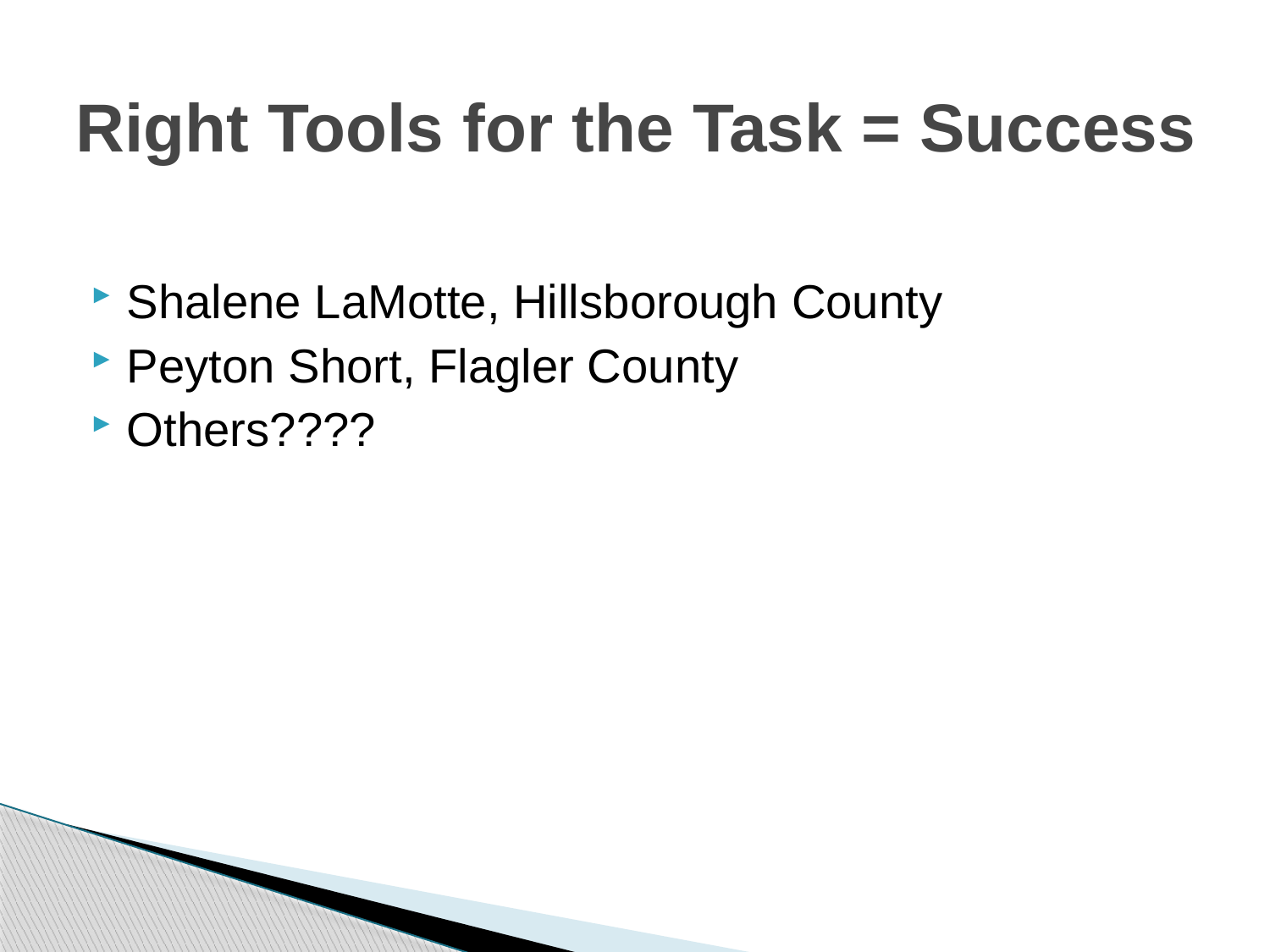

# Right Tools for the Task = Success
Shalene LaMotte, Hillsborough County
Peyton Short, Flagler County
Others????